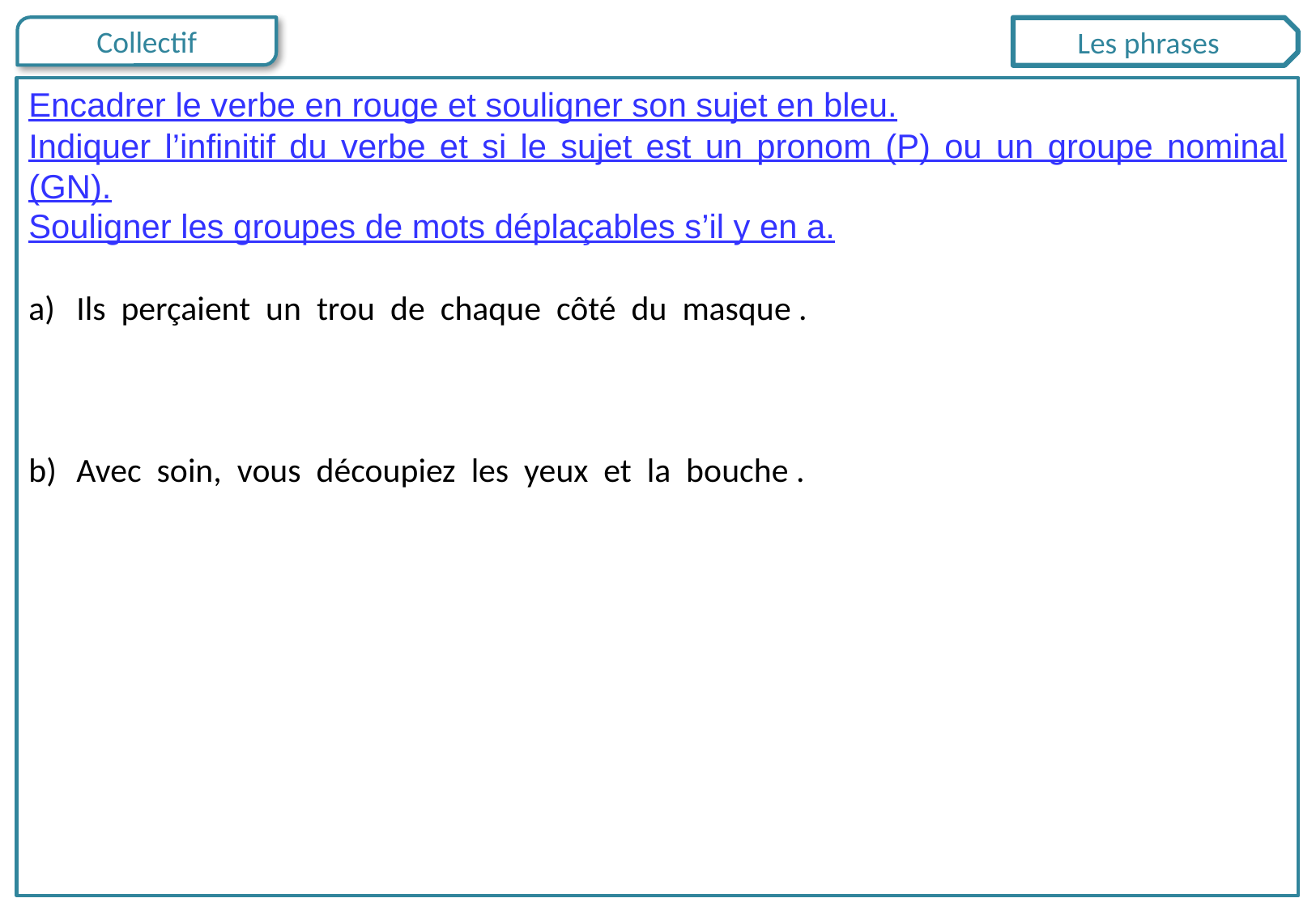

Les phrases
Encadrer le verbe en rouge et souligner son sujet en bleu.
Indiquer l’infinitif du verbe et si le sujet est un pronom (P) ou un groupe nominal (GN).
Souligner les groupes de mots déplaçables s’il y en a.
Ils  perçaient  un  trou  de  chaque  côté  du  masque .
Avec  soin,  vous  découpiez  les  yeux  et  la  bouche .